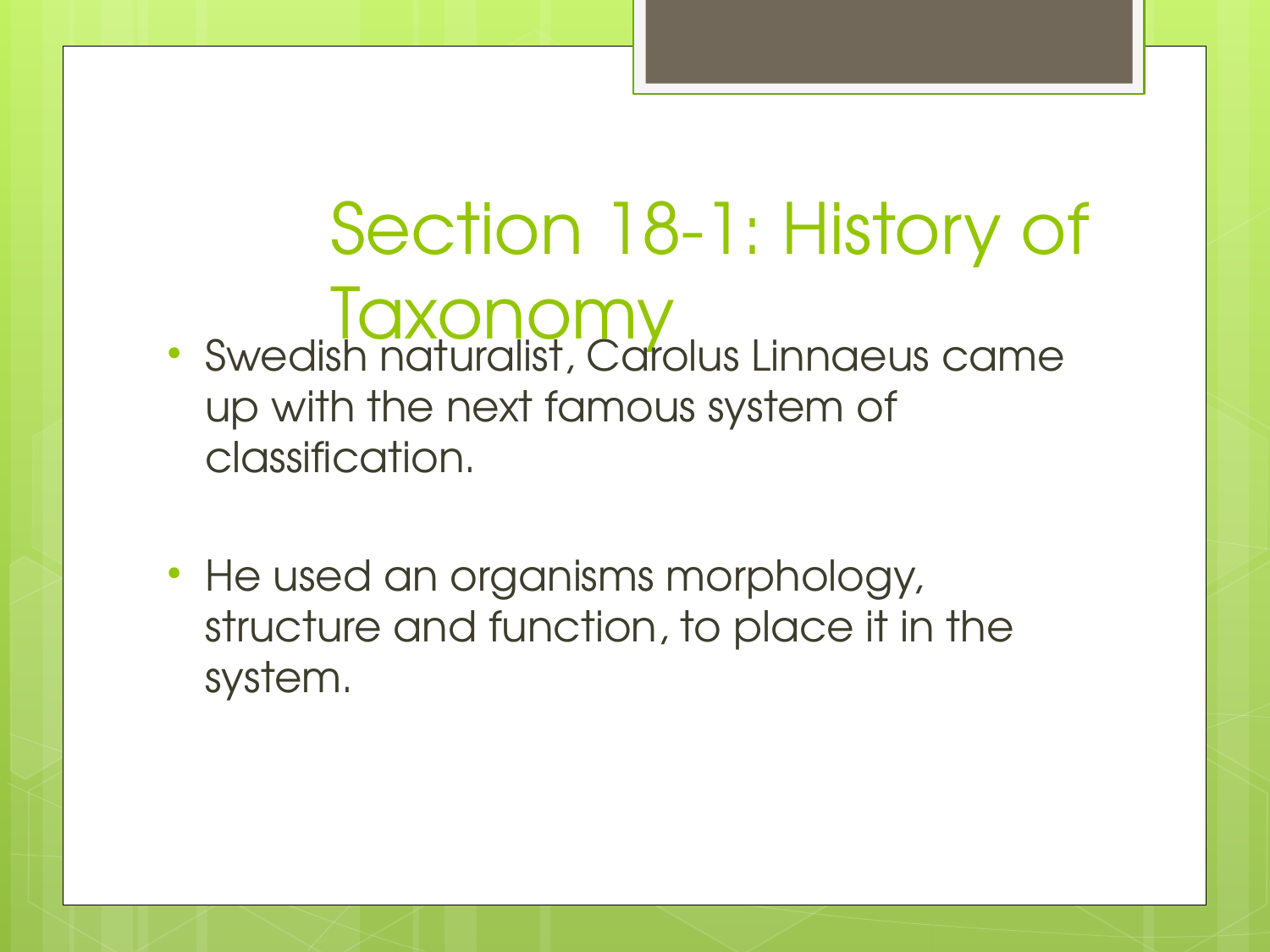

# Section 18-1: History of Taxonomy
Swedish naturalist, Carolus Linnaeus came up with the next famous system of classification.

He used an organisms morphology, structure and function, to place it in the system.